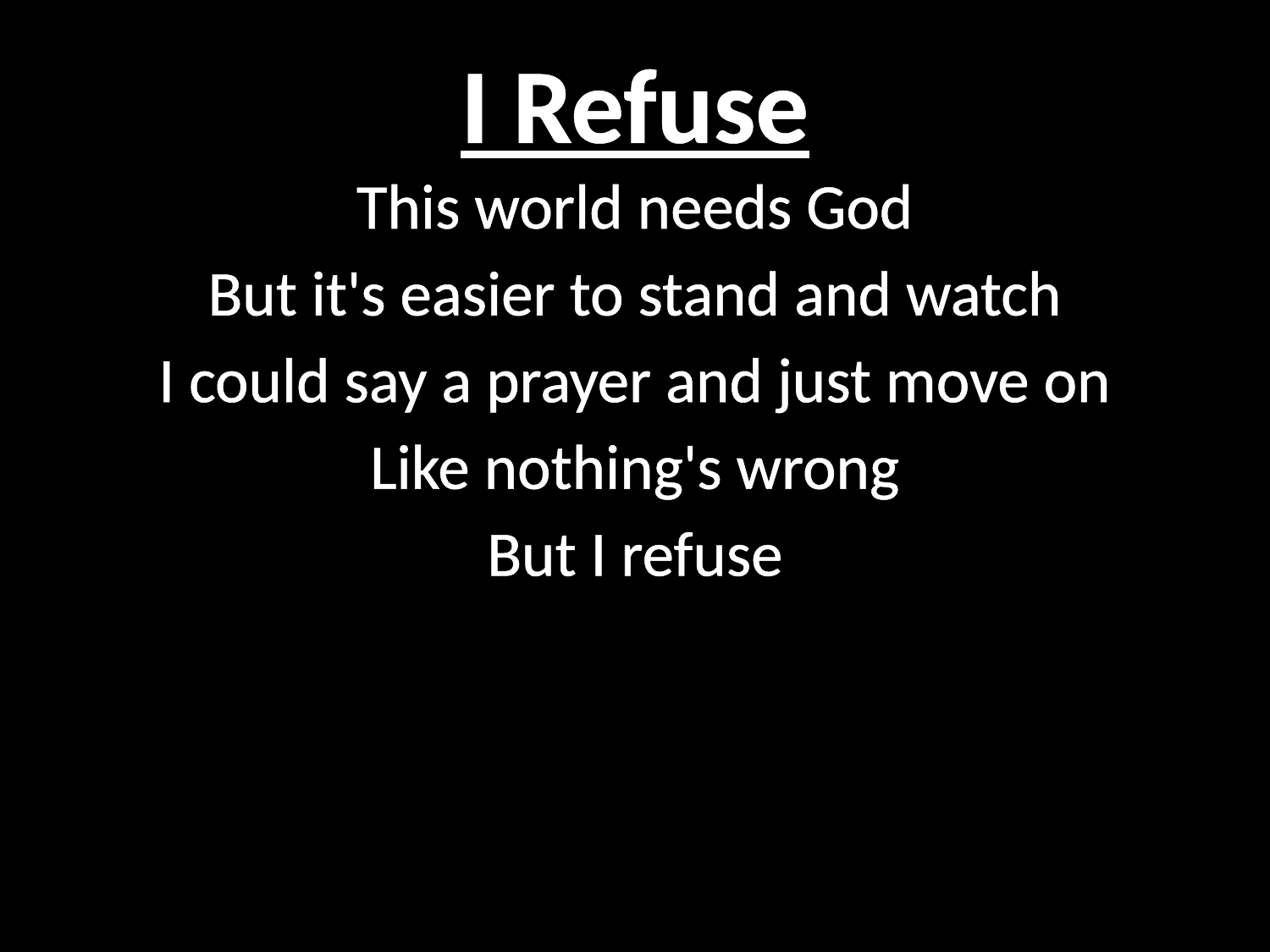

# I Refuse
This world needs God
But it's easier to stand and watch
I could say a prayer and just move on
Like nothing's wrong
But I refuse